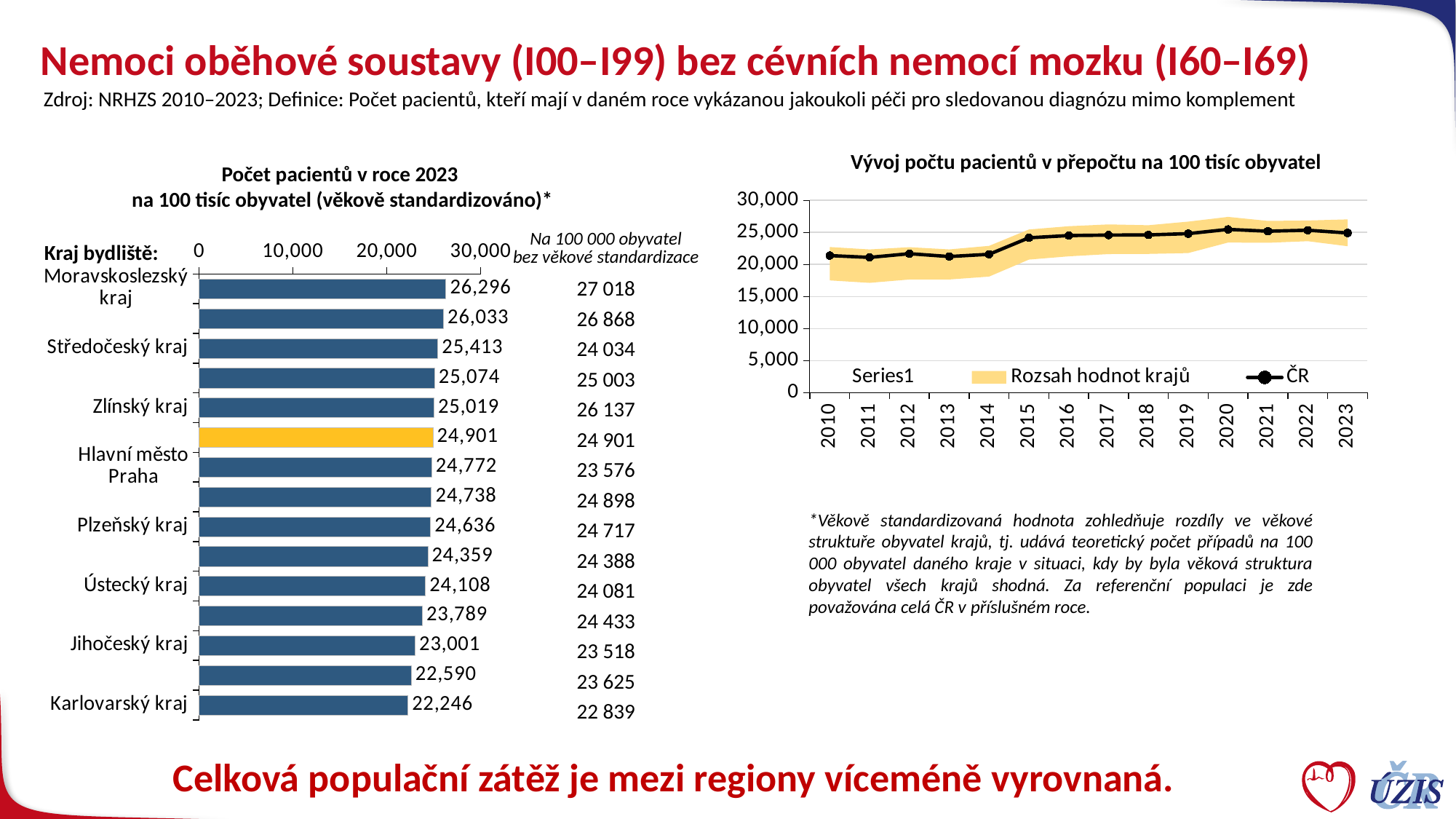

# Nemoci oběhové soustavy (I00–I99) bez cévních nemocí mozku (I60–I69)
Zdroj: NRHZS 2010–2023; Definice: Počet pacientů, kteří mají v daném roce vykázanou jakoukoli péči pro sledovanou diagnózu mimo komplement
Vývoj počtu pacientů v přepočtu na 100 tisíc obyvatel
Počet pacientů v roce 2023
na 100 tisíc obyvatel (věkově standardizováno)*

### Chart

| Category |  | Rozsah hodnot krajů |  | ČR |
|---|---|---|---|---|
| 2010 | 17509.646673319916 | 5200.631807061469 | None | 21379.23545962171 |
| 2011 | 17127.75806456927 | 5204.784261617868 | None | 21099.039771843876 |
| 2012 | 17653.165126089312 | 5028.021446655763 | None | 21669.78803317371 |
| 2013 | 17648.56361649042 | 4691.653045804465 | None | 21228.09105637778 |
| 2014 | 18109.910630919036 | 4782.354983704627 | None | 21581.55659836407 |
| 2015 | 20753.35169142329 | 4691.700537065724 | None | 24152.167393124237 |
| 2016 | 21261.481852702673 | 4691.700537065724 | None | 24501.650878480883 |
| 2017 | 21610.166629517807 | 4624.958523211444 | None | 24573.215080637226 |
| 2018 | 21638.0784665662 | 4473.610396794196 | None | 24601.677138982704 |
| 2019 | 21774.24552334239 | 4897.968428924585 | None | 24800.76525935476 |
| 2020 | 23414.341596899503 | 3993.8529182036364 | None | 25455.97703958494 |
| 2021 | 23373.06161585183 | 3403.616517992159 | None | 25178.52364332411 |
| 2022 | 23624.756324975235 | 3218.606551874058 | None | 25329.835203816838 |
| 2023 | 22838.6041996628 | 4179.553715866998 | None | 24900.695255584167 |

### Chart

| Category | Řada 1 | Řada 2 | Řada 3 |
|---|---|---|---|
| Moravskoslezský kraj | 26296.038625738023 | None | None |
| Olomoucký kraj | 26032.982101737343 | None | None |
| Středočeský kraj | 25413.059619833963 | None | None |
| Jihomoravský kraj | 25073.782107571697 | None | None |
| Zlínský kraj | 25019.33147989987 | None | None |
| Česká republika | 24900.695255584167 | None | 24900.695255584167 |
| Hlavní město Praha | 24772.14653675894 | None | None |
| Pardubický kraj | 24737.904037292697 | None | None |
| Plzeňský kraj | 24636.251657684683 | None | None |
| Liberecký kraj | 24358.596422915347 | None | None |
| Ústecký kraj | 24107.81846331067 | None | None |
| Kraj Vysočina | 23788.836760412614 | None | None |
| Jihočeský kraj | 23001.462085572468 | None | None |
| Královéhradecký kraj | 22590.496756773322 | None | None |
| Karlovarský kraj | 22245.531277225236 | None | None |
| Na 100 000 obyvatel bez věkové standardizace |
| --- |
| 27 018 |
| 26 868 |
| 24 034 |
| 25 003 |
| 26 137 |
| 24 901 |
| 23 576 |
| 24 898 |
| 24 717 |
| 24 388 |
| 24 081 |
| 24 433 |
| 23 518 |
| 23 625 |
| 22 839 |
Kraj bydliště:
*Věkově standardizovaná hodnota zohledňuje rozdíly ve věkové struktuře obyvatel krajů, tj. udává teoretický počet případů na 100 000 obyvatel daného kraje v situaci, kdy by byla věková struktura obyvatel všech krajů shodná. Za referenční populaci je zde považována celá ČR v příslušném roce.
Celková populační zátěž je mezi regiony víceméně vyrovnaná.